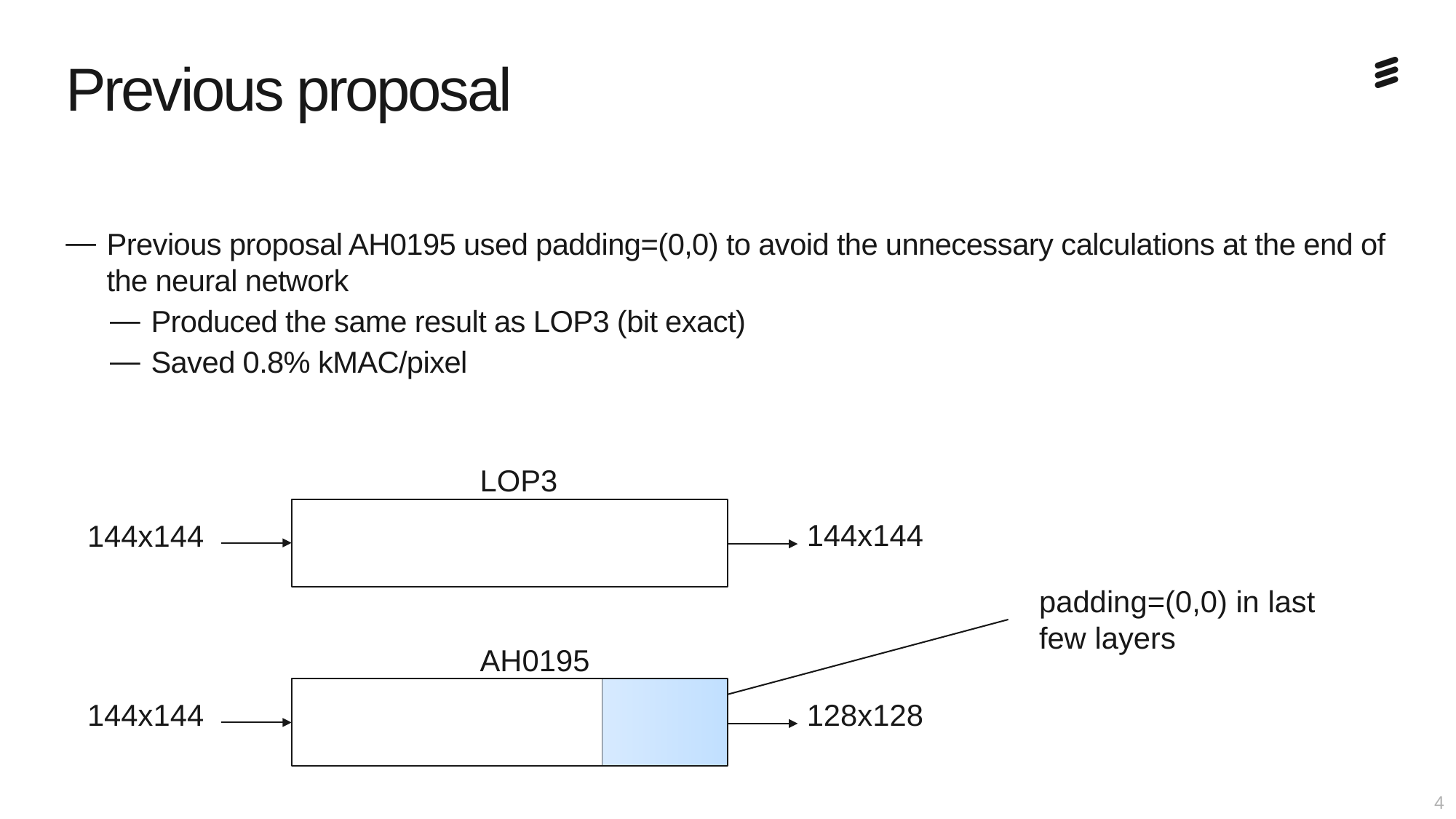

# Previous proposal
Previous proposal AH0195 used padding=(0,0) to avoid the unnecessary calculations at the end of the neural network
Produced the same result as LOP3 (bit exact)
Saved 0.8% kMAC/pixel
LOP3

144x144
144x144
padding=(0,0) in last
few layers
AH0195

128x128
144x144
4